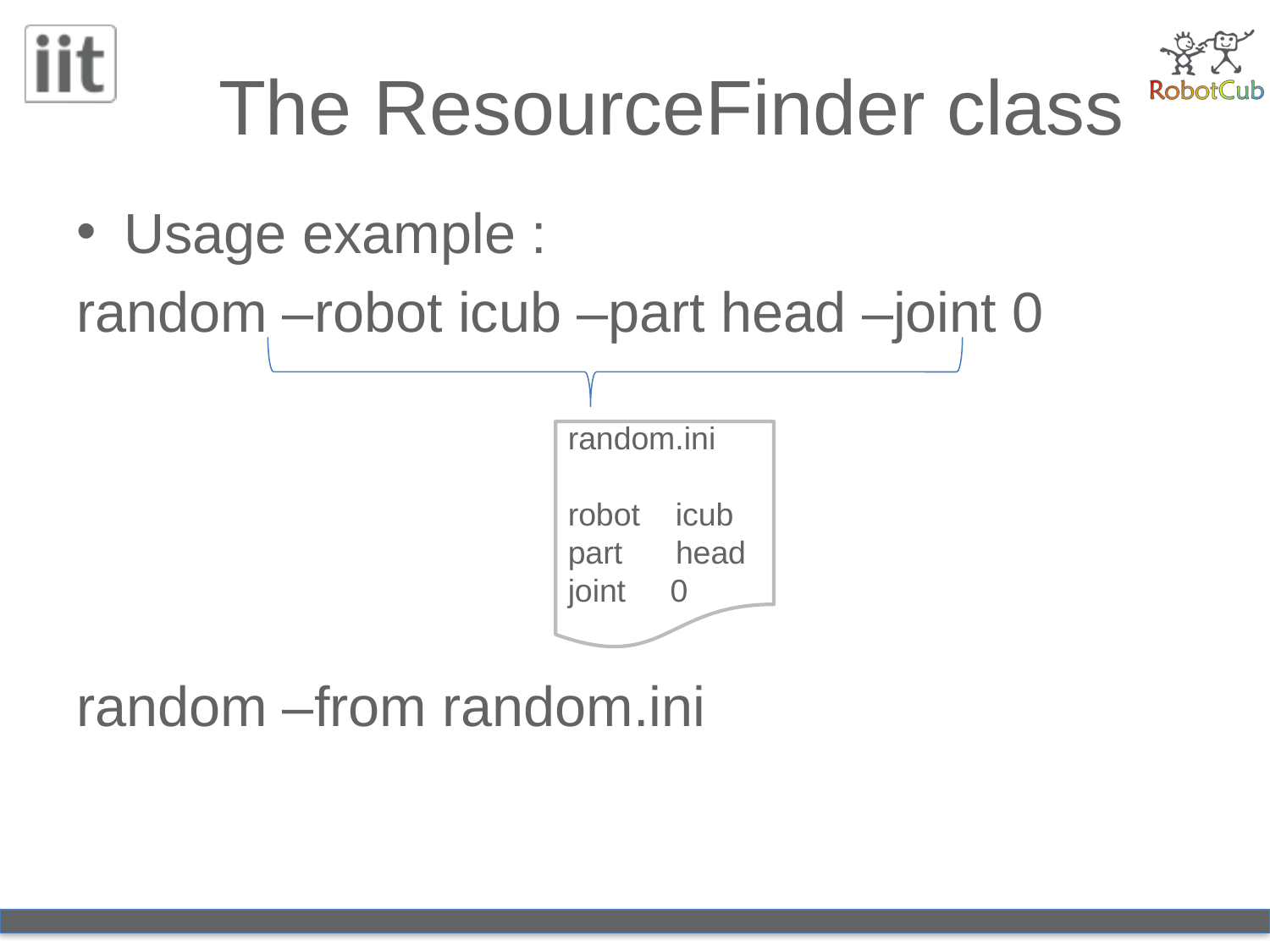

# The ResourceFinder class
Usage example :
random –robot icub –part head –joint 0

random –from random.ini
random.ini

robot    icub
part      head
joint     0